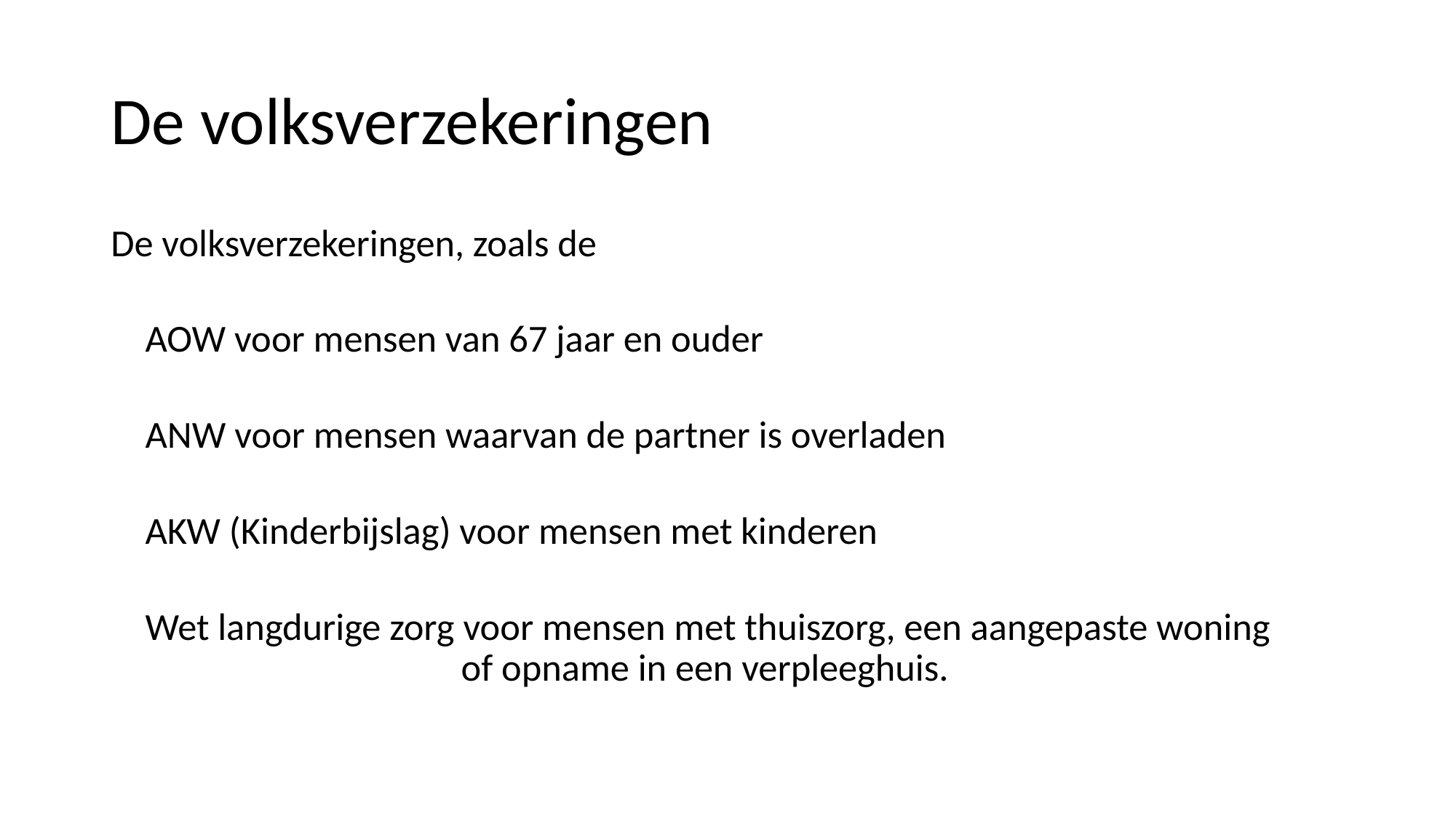

# De volksverzekeringen
De volksverzekeringen, zoals de
    AOW voor mensen van 67 jaar en ouder
    ANW voor mensen waarvan de partner is overladen
    AKW (Kinderbijslag) voor mensen met kinderen
    Wet langdurige zorg voor mensen met thuiszorg, een aangepaste woning
                                         of opname in een verpleeghuis.